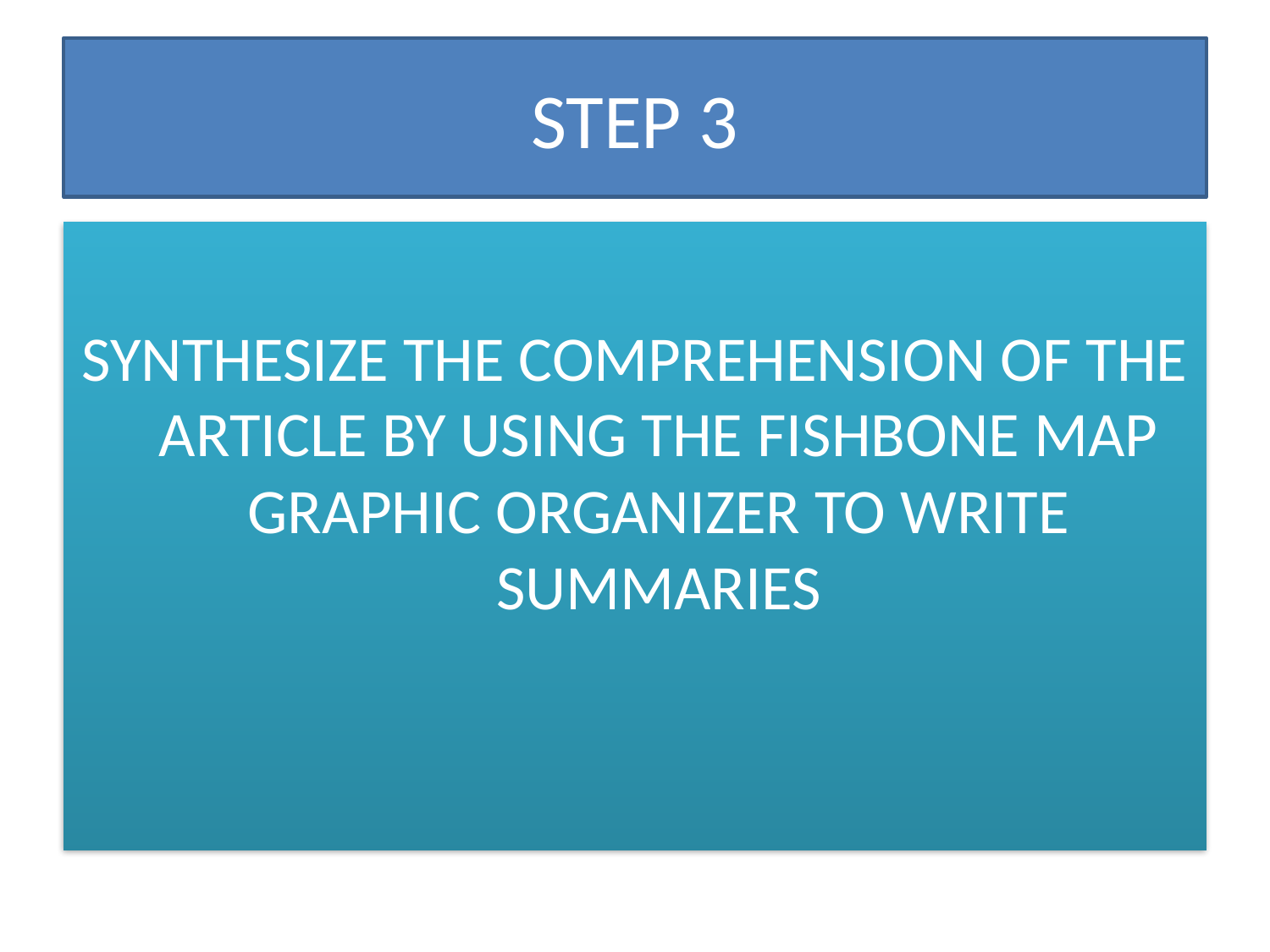

# STEP 3

SYNTHESIZE THE COMPREHENSION OF THE ARTICLE BY USING THE FISHBONE MAP GRAPHIC ORGANIZER TO WRITE SUMMARIES